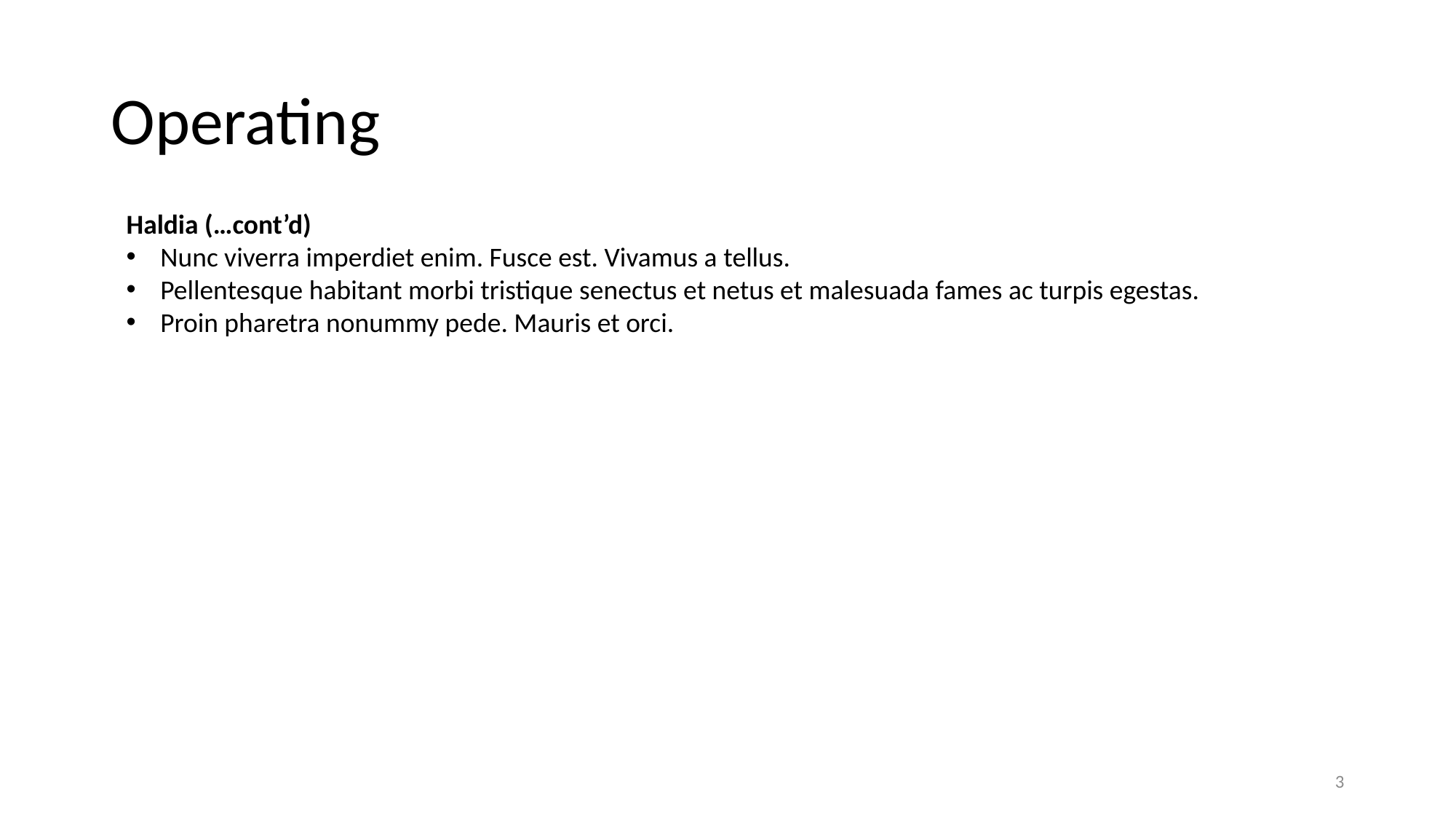

# Operating
Haldia (…cont’d)
Nunc viverra imperdiet enim. Fusce est. Vivamus a tellus.
Pellentesque habitant morbi tristique senectus et netus et malesuada fames ac turpis egestas.
Proin pharetra nonummy pede. Mauris et orci.
3